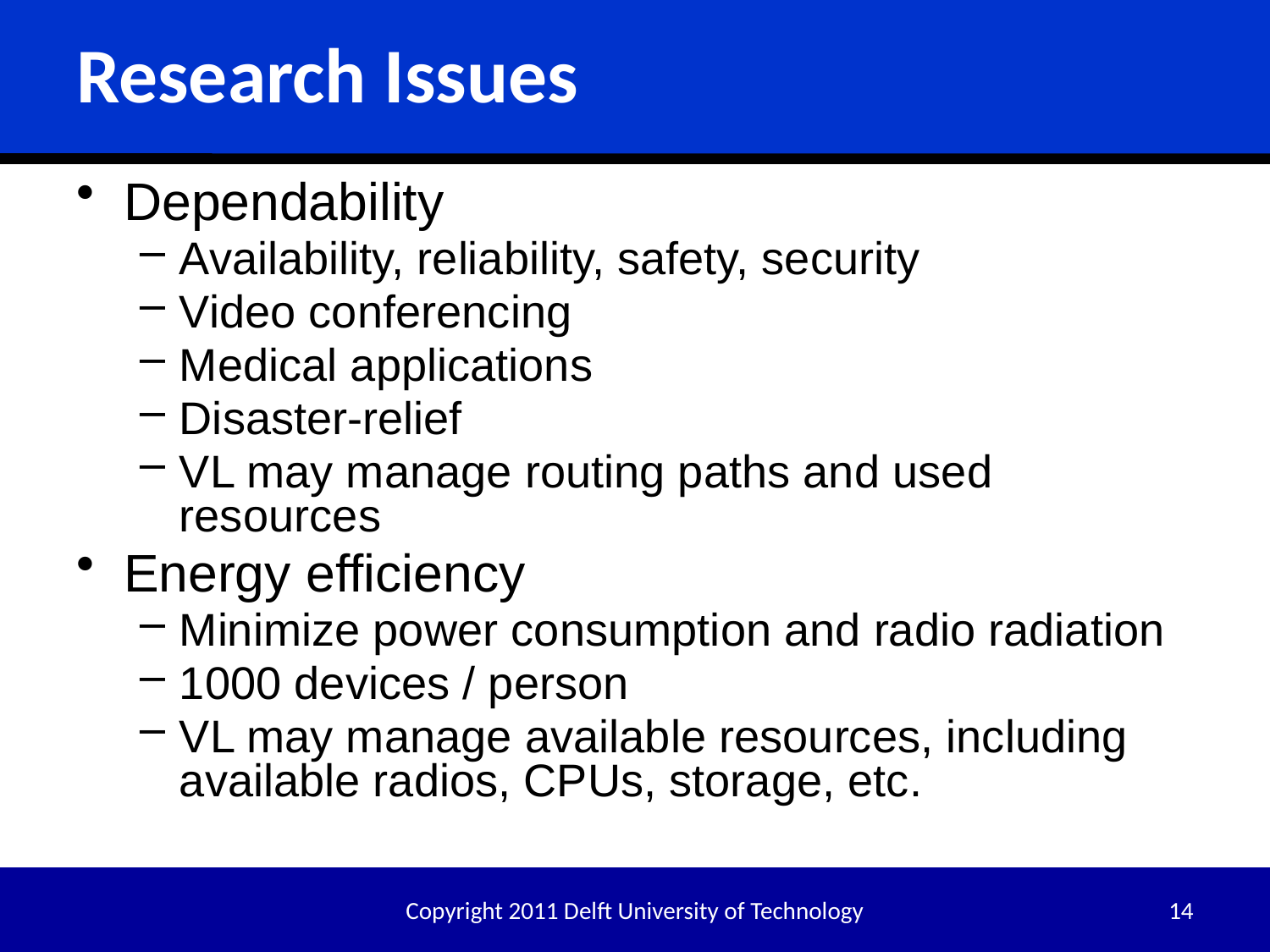

# Research Issues
Dependability
Availability, reliability, safety, security
Video conferencing
Medical applications
Disaster-relief
VL may manage routing paths and used resources
Energy efficiency
Minimize power consumption and radio radiation
1000 devices / person
VL may manage available resources, including available radios, CPUs, storage, etc.
Copyright 2011 Delft University of Technology
14